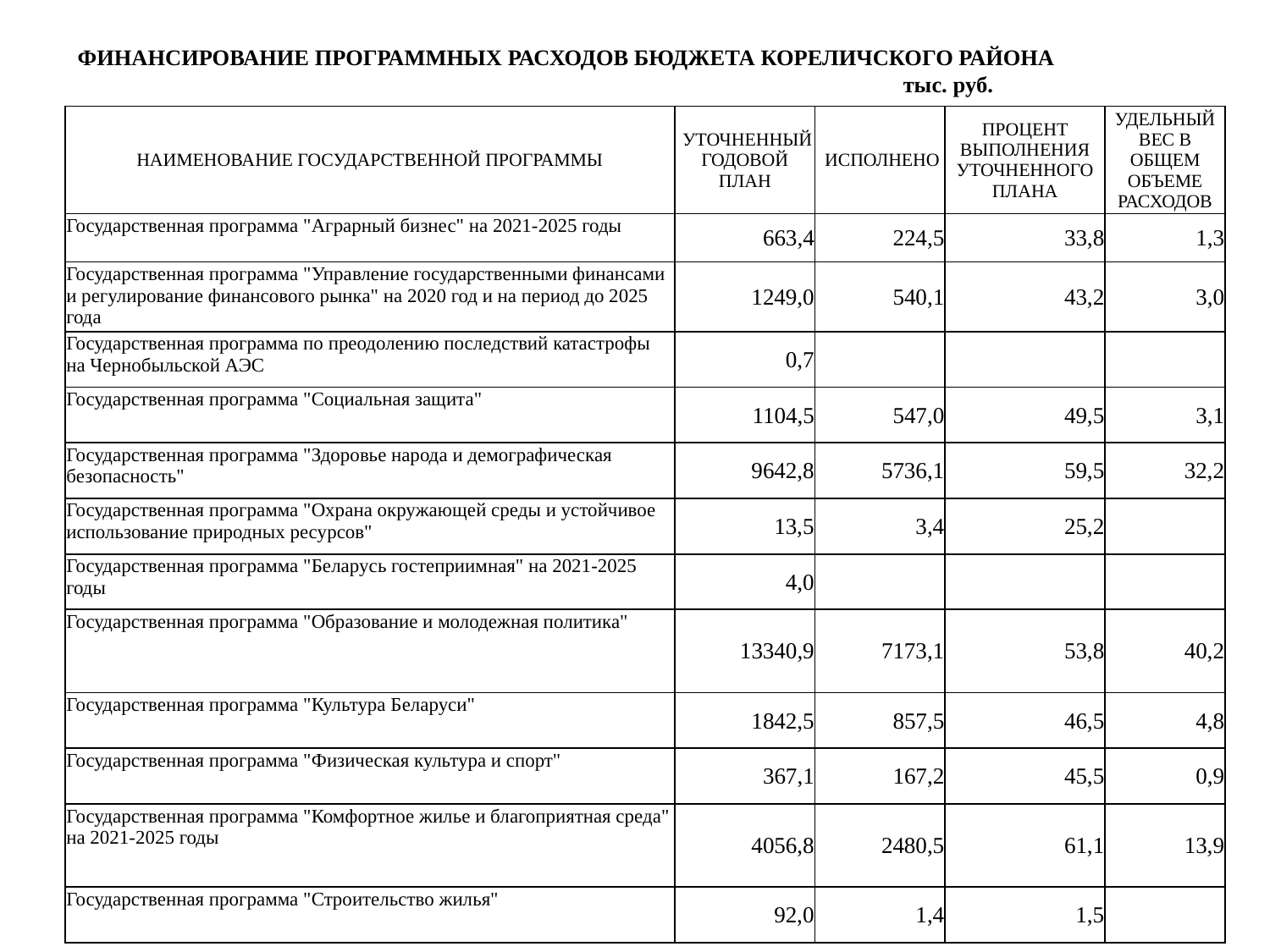

# ФИНАНСИРОВАНИЕ ПРОГРАММНЫХ РАСХОДОВ БЮДЖЕТА КОРЕЛИЧСКОГО РАЙОНА                      	                                                                                                                                                  тыс. руб.
| НАИМЕНОВАНИЕ ГОСУДАРСТВЕННОЙ ПРОГРАММЫ | УТОЧНЕННЫЙ ГОДОВОЙ ПЛАН | ИСПОЛНЕНО | ПРОЦЕНТ ВЫПОЛНЕНИЯ УТОЧНЕННОГО ПЛАНА | УДЕЛЬНЫЙ ВЕС В ОБЩЕМ ОБЪЕМЕ РАСХОДОВ |
| --- | --- | --- | --- | --- |
| Государственная программа "Аграрный бизнес" на 2021-2025 годы | 663,4 | 224,5 | 33,8 | 1,3 |
| Государственная программа "Управление государственными финансами и регулирование финансового рынка" на 2020 год и на период до 2025 года | 1249,0 | 540,1 | 43,2 | 3,0 |
| Государственная программа по преодолению последствий катастрофы на Чернобыльской АЭС | 0,7 |  |  |  |
| Государственная программа "Социальная защита" | 1104,5 | 547,0 | 49,5 | 3,1 |
| Государственная программа "Здоровье народа и демографическая безопасность" | 9642,8 | 5736,1 | 59,5 | 32,2 |
| Государственная программа "Охрана окружающей среды и устойчивое использование природных ресурсов" | 13,5 | 3,4 | 25,2 |  |
| Государственная программа "Беларусь гостеприимная" на 2021-2025 годы | 4,0 |  |  |  |
| Государственная программа "Образование и молодежная политика" | 13340,9 | 7173,1 | 53,8 | 40,2 |
| Государственная программа "Культура Беларуси" | 1842,5 | 857,5 | 46,5 | 4,8 |
| Государственная программа "Физическая культура и спорт" | 367,1 | 167,2 | 45,5 | 0,9 |
| Государственная программа "Комфортное жилье и благоприятная среда" на 2021-2025 годы | 4056,8 | 2480,5 | 61,1 | 13,9 |
| Государственная программа "Строительство жилья" | 92,0 | 1,4 | 1,5 |  |